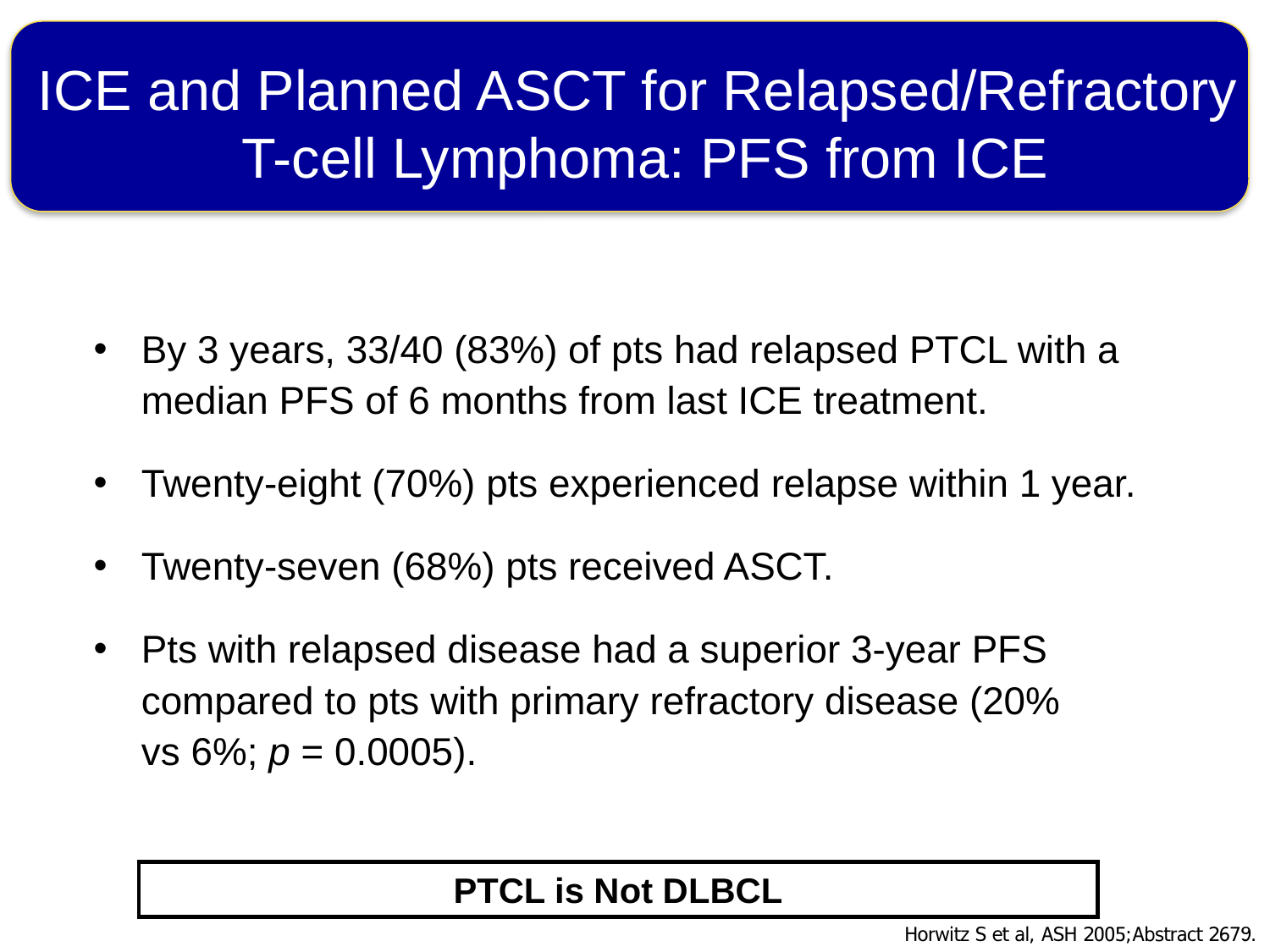

# ICE and Planned ASCT for Relapsed/Refractory  T-cell Lymphoma: PFS from ICE
By 3 years, 33/40 (83%) of pts had relapsed PTCL with a median PFS of 6 months from last ICE treatment.
Twenty-eight (70%) pts experienced relapse within 1 year.
Twenty-seven (68%) pts received ASCT.
Pts with relapsed disease had a superior 3-year PFS compared to pts with primary refractory disease (20%
vs 6%; p = 0.0005).
PTCL is Not DLBCL
Horwitz S et al, ASH 2005;Abstract 2679.